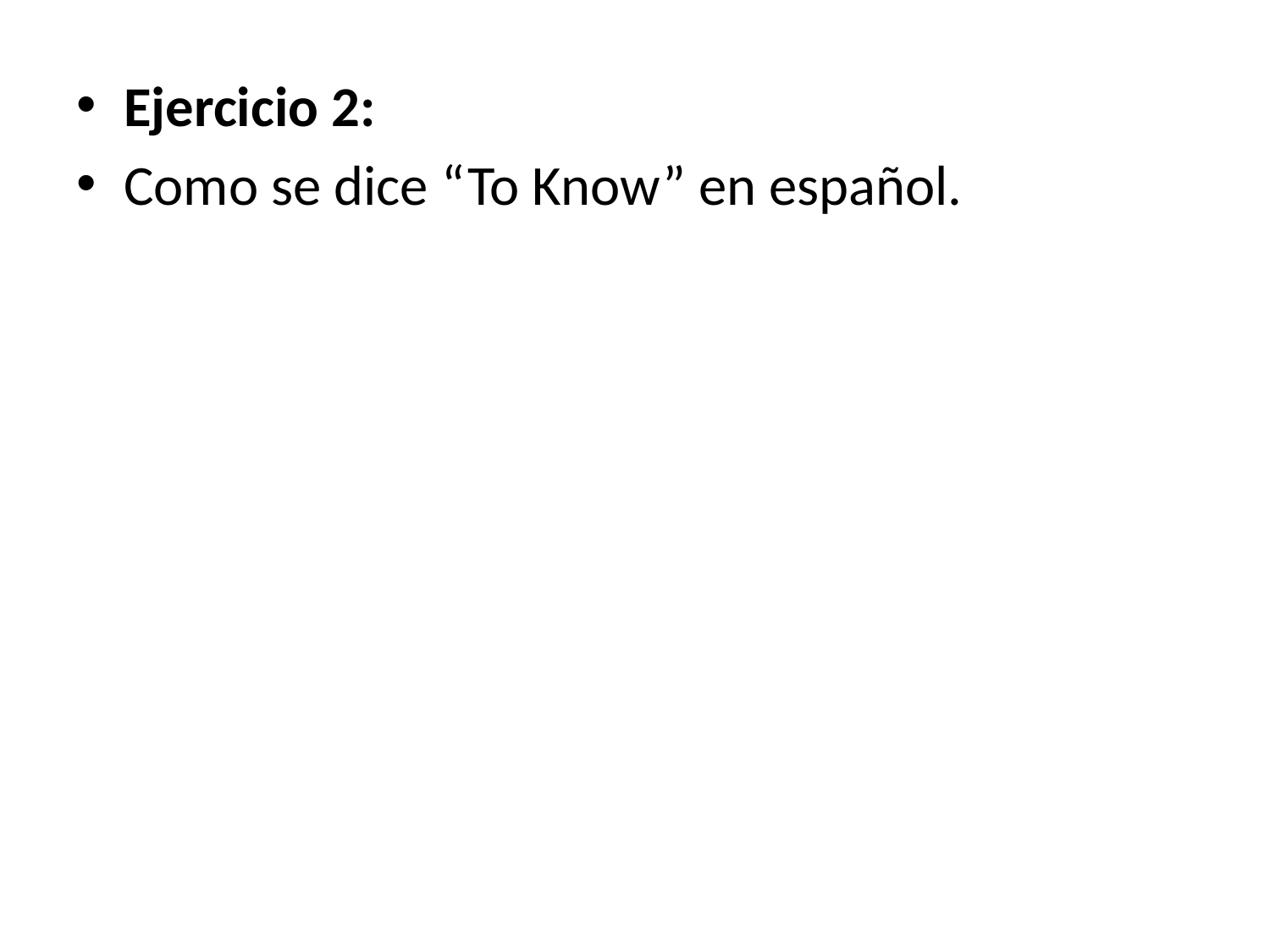

Ejercicio 2:
Como se dice “To Know” en español.